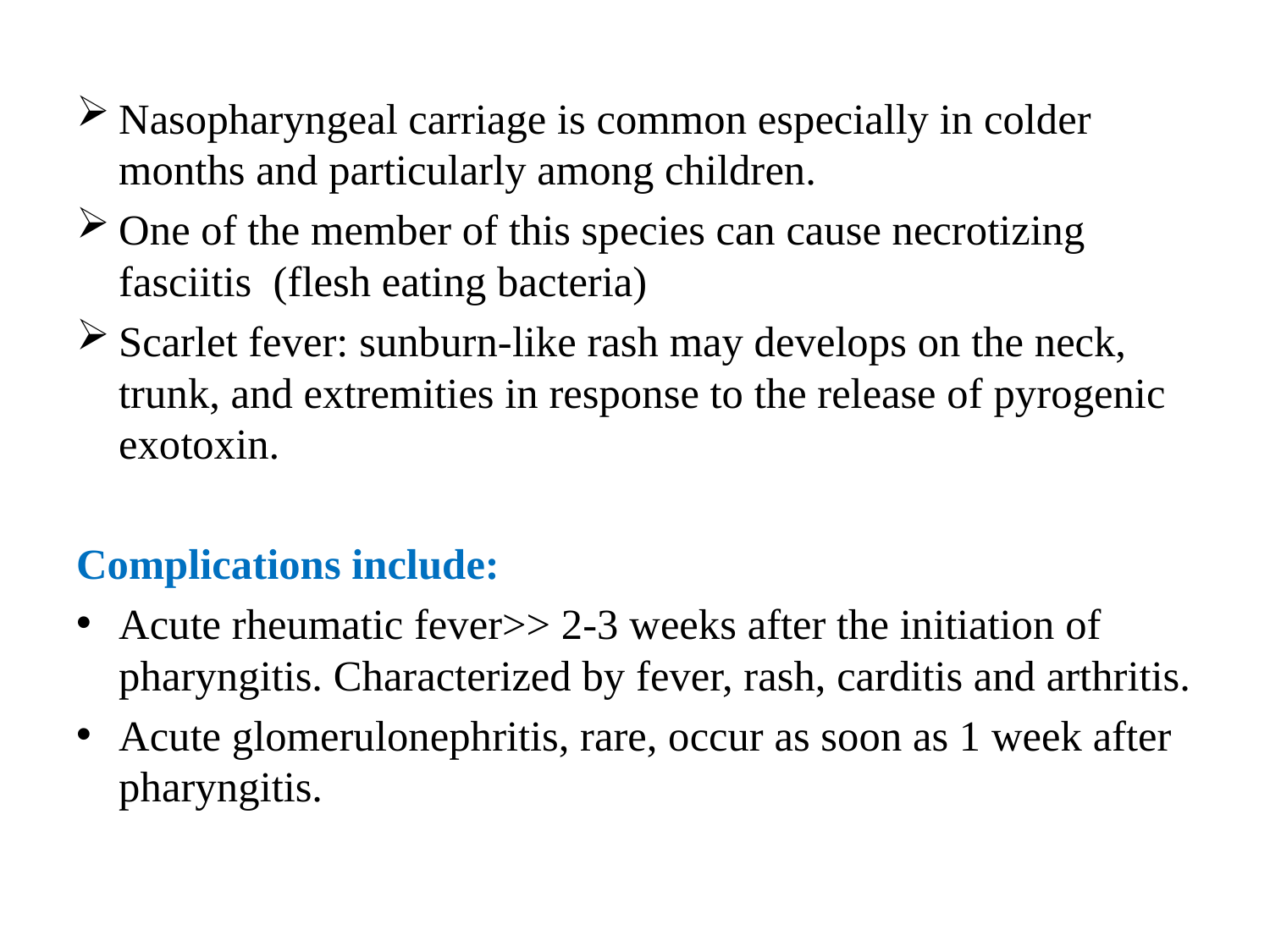

#
Nasopharyngeal carriage is common especially in colder months and particularly among children.
One of the member of this species can cause necrotizing fasciitis  (flesh eating bacteria)
Scarlet fever: sunburn-like rash may develops on the neck, trunk, and extremities in response to the release of pyrogenic exotoxin.

Complications include:
Acute rheumatic fever>> 2-3 weeks after the initiation of pharyngitis. Characterized by fever, rash, carditis and arthritis.
Acute glomerulonephritis, rare, occur as soon as 1 week after pharyngitis.